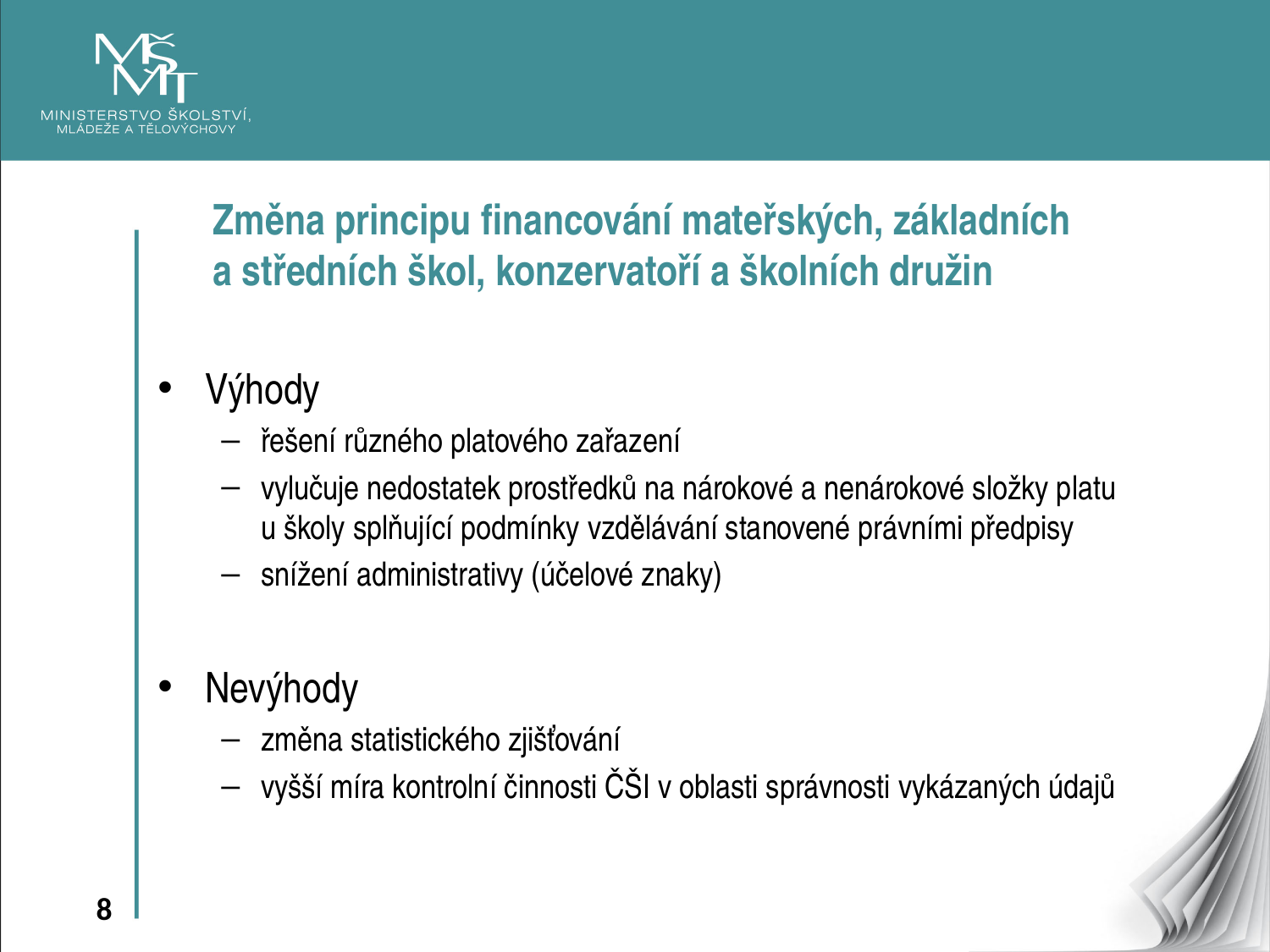

Změna principu financování mateřských, základních
a středních škol, konzervatoří a školních družin

Výhody
řešení různého platového zařazení
vylučuje nedostatek prostředků na nárokové a nenárokové složky platu
u školy splňující podmínky vzdělávání stanovené právními předpisy
snížení administrativy (účelové znaky)

Nevýhody
změna statistického zjišťování
vyšší míra kontrolní činnosti ČŠI v oblasti správnosti vykázaných údajů